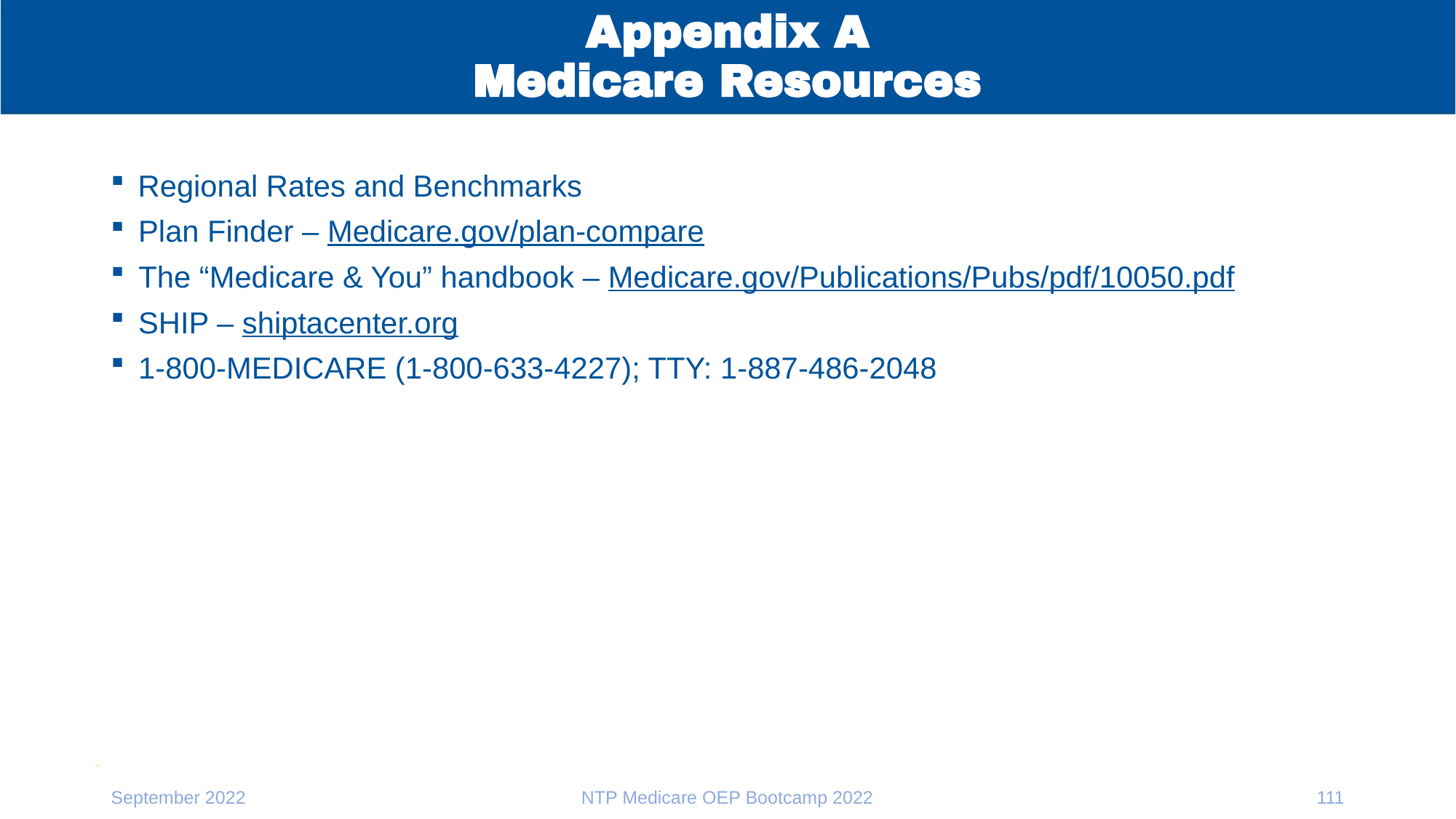

# Appendix A Medicare Resources
Regional Rates and Benchmarks
Plan Finder – Medicare.gov/plan-compare
The “Medicare & You” handbook – Medicare.gov/Publications/Pubs/pdf/10050.pdf
SHIP – shiptacenter.org
1-800-MEDICARE (1-800-633-4227); TTY: 1‑887-486-2048

September 2022
NTP Medicare OEP Bootcamp 2022
111